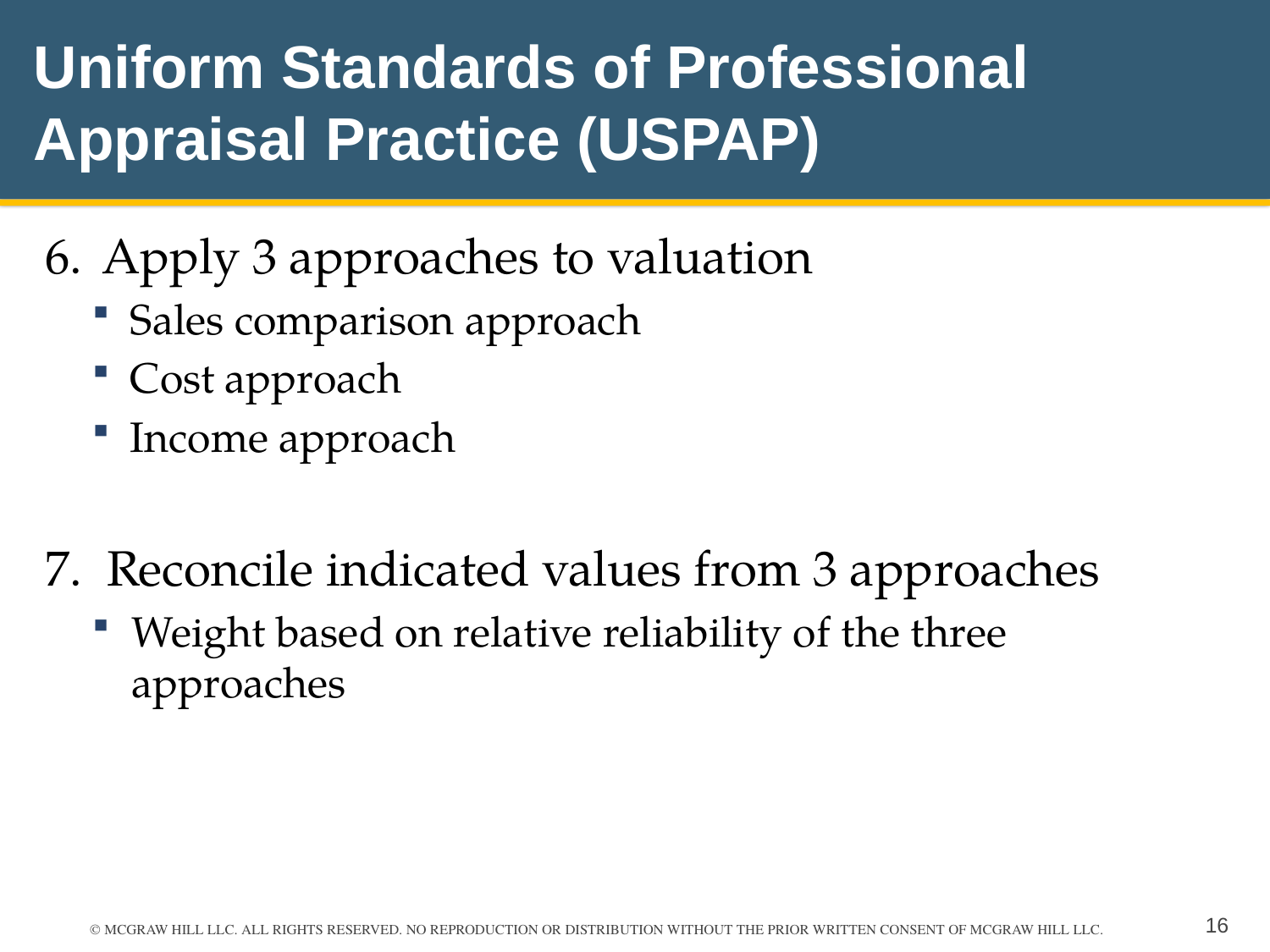

# Uniform Standards of Professional Appraisal Practice (USPAP)
6.	 Apply 3 approaches to valuation
Sales comparison approach
Cost approach
Income approach

7.  Reconcile indicated values from 3 approaches
Weight based on relative reliability of the three approaches

© MCGRAW HILL LLC. ALL RIGHTS RESERVED. NO REPRODUCTION OR DISTRIBUTION WITHOUT THE PRIOR WRITTEN CONSENT OF MCGRAW HILL LLC.
16